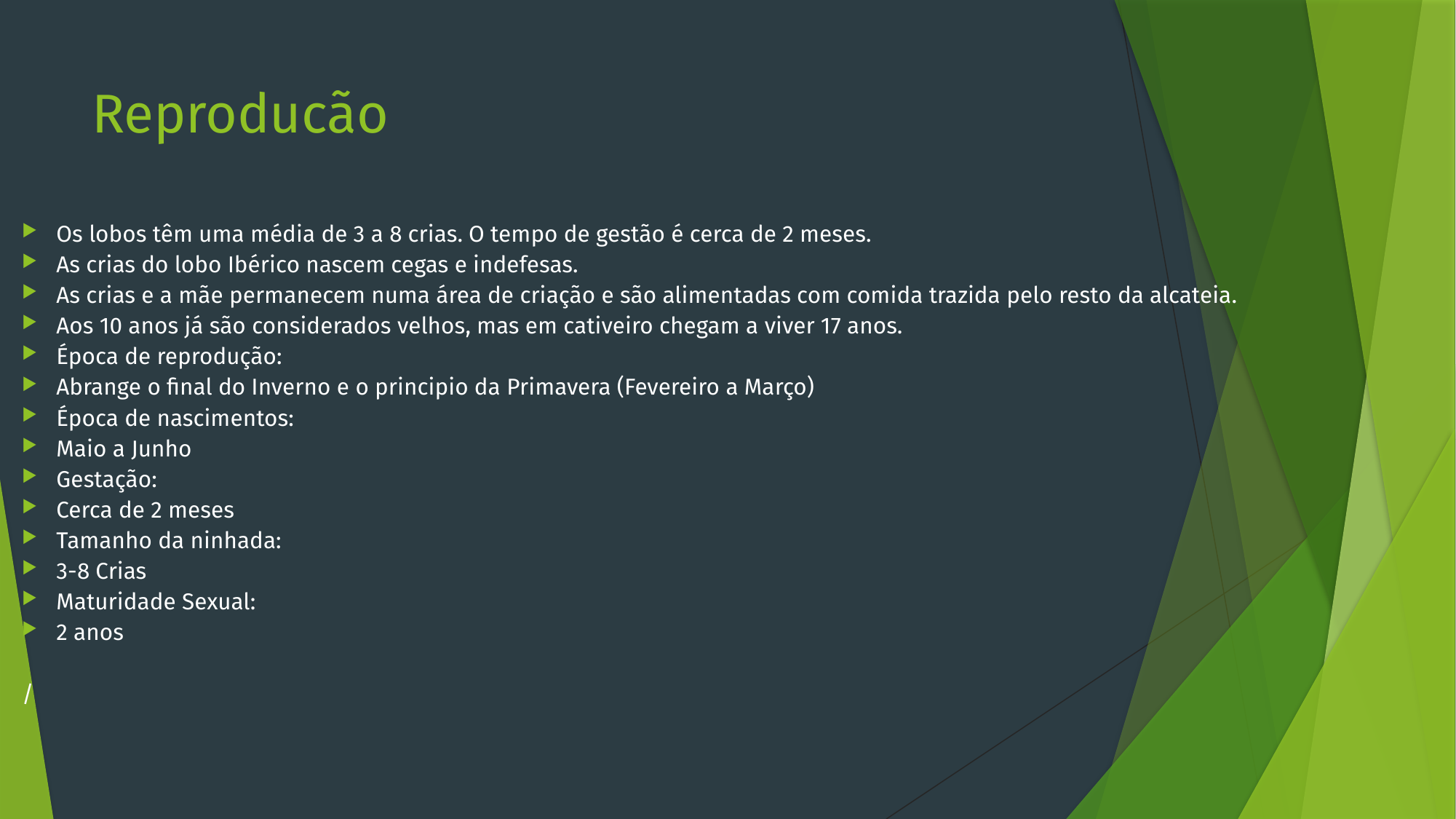

# Reproducão
Os lobos têm uma média de 3 a 8 crias. O tempo de gestão é cerca de 2 meses.
As crias do lobo Ibérico nascem cegas e indefesas.
As crias e a mãe permanecem numa área de criação e são alimentadas com comida trazida pelo resto da alcateia.
Aos 10 anos já são considerados velhos, mas em cativeiro chegam a viver 17 anos.
Época de reprodução:
Abrange o final do Inverno e o principio da Primavera (Fevereiro a Março)
Época de nascimentos:
Maio a Junho
Gestação:
Cerca de 2 meses
Tamanho da ninhada:
3-8 Crias
Maturidade Sexual:
2 anos

/